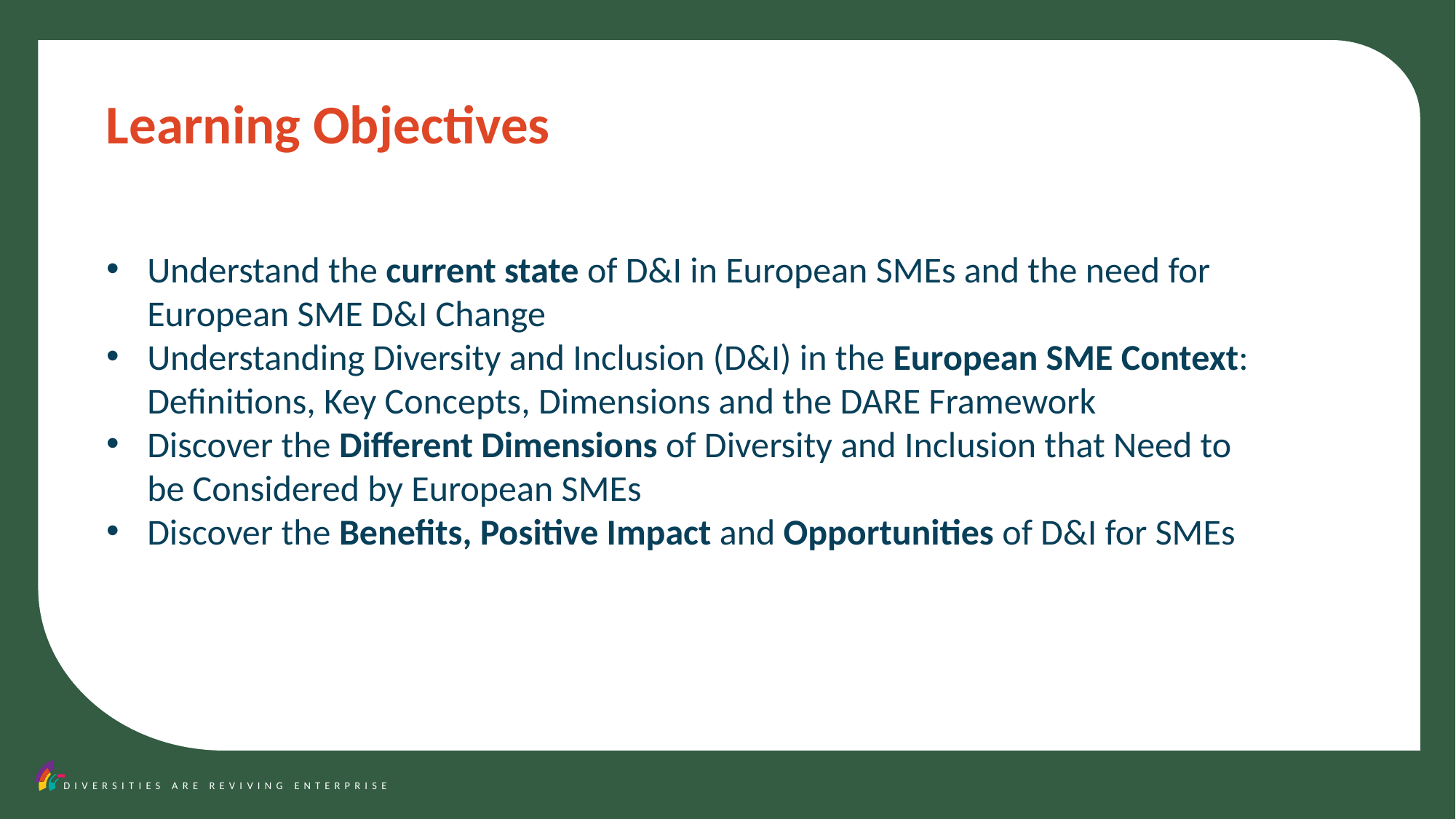

Learning Objectives
Understand the current state of D&I in European SMEs and the need for European SME D&I Change
Understanding Diversity and Inclusion (D&I) in the European SME Context: Definitions, Key Concepts, Dimensions and the DARE Framework
Discover the Different Dimensions of Diversity and Inclusion that Need to be Considered by European SMEs
Discover the Benefits, Positive Impact and Opportunities of D&I for SMEs